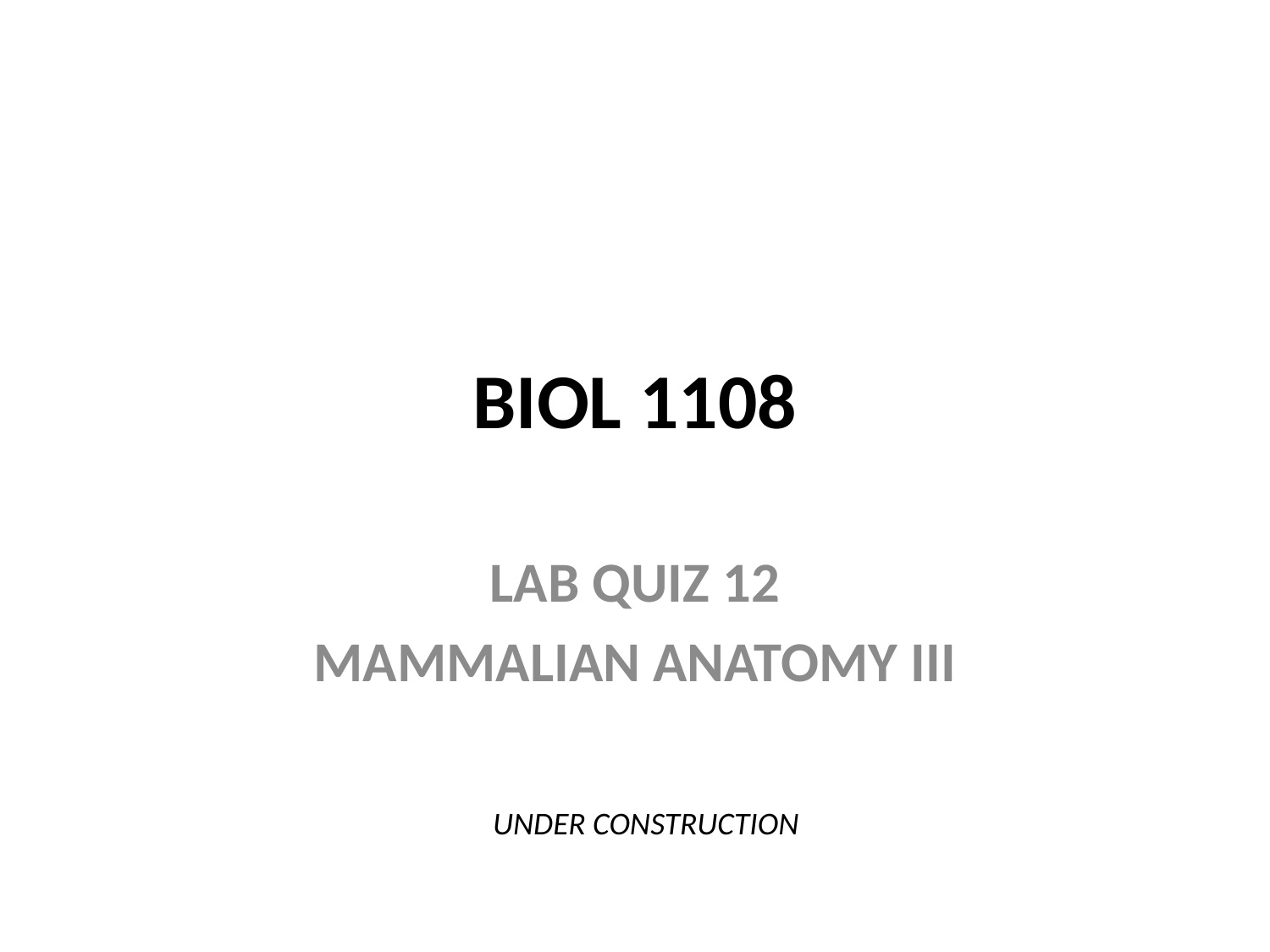

# BIOL 1108
LAB QUIZ 12
MAMMALIAN ANATOMY III
UNDER CONSTRUCTION